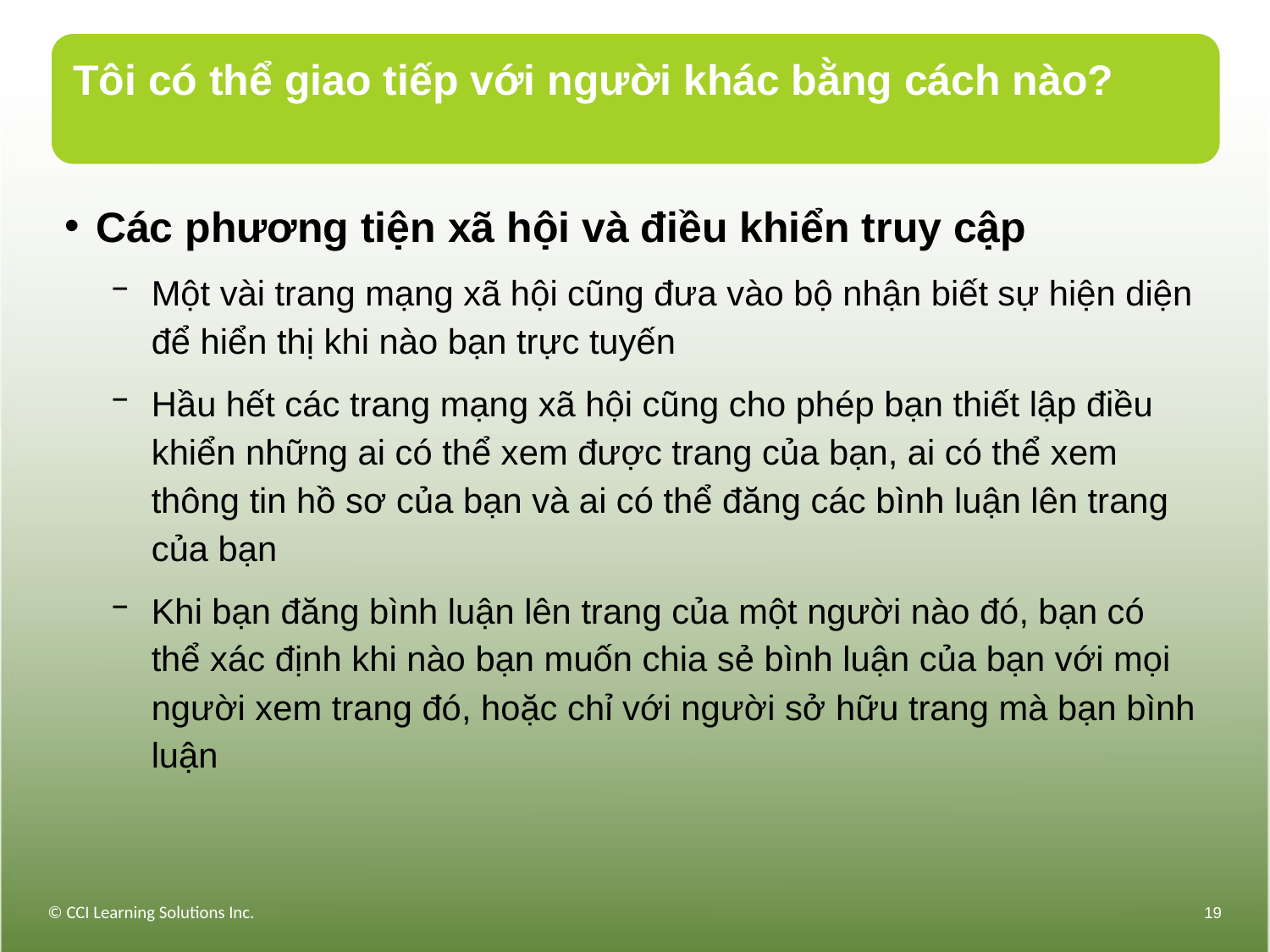

# Tôi có thể giao tiếp với người khác bằng cách nào?
Các phương tiện xã hội và điều khiển truy cập
Một vài trang mạng xã hội cũng đưa vào bộ nhận biết sự hiện diện để hiển thị khi nào bạn trực tuyến
Hầu hết các trang mạng xã hội cũng cho phép bạn thiết lập điều khiển những ai có thể xem được trang của bạn, ai có thể xem thông tin hồ sơ của bạn và ai có thể đăng các bình luận lên trang của bạn
Khi bạn đăng bình luận lên trang của một người nào đó, bạn có thể xác định khi nào bạn muốn chia sẻ bình luận của bạn với mọi người xem trang đó, hoặc chỉ với người sở hữu trang mà bạn bình luận

© CCI Learning Solutions Inc.
19